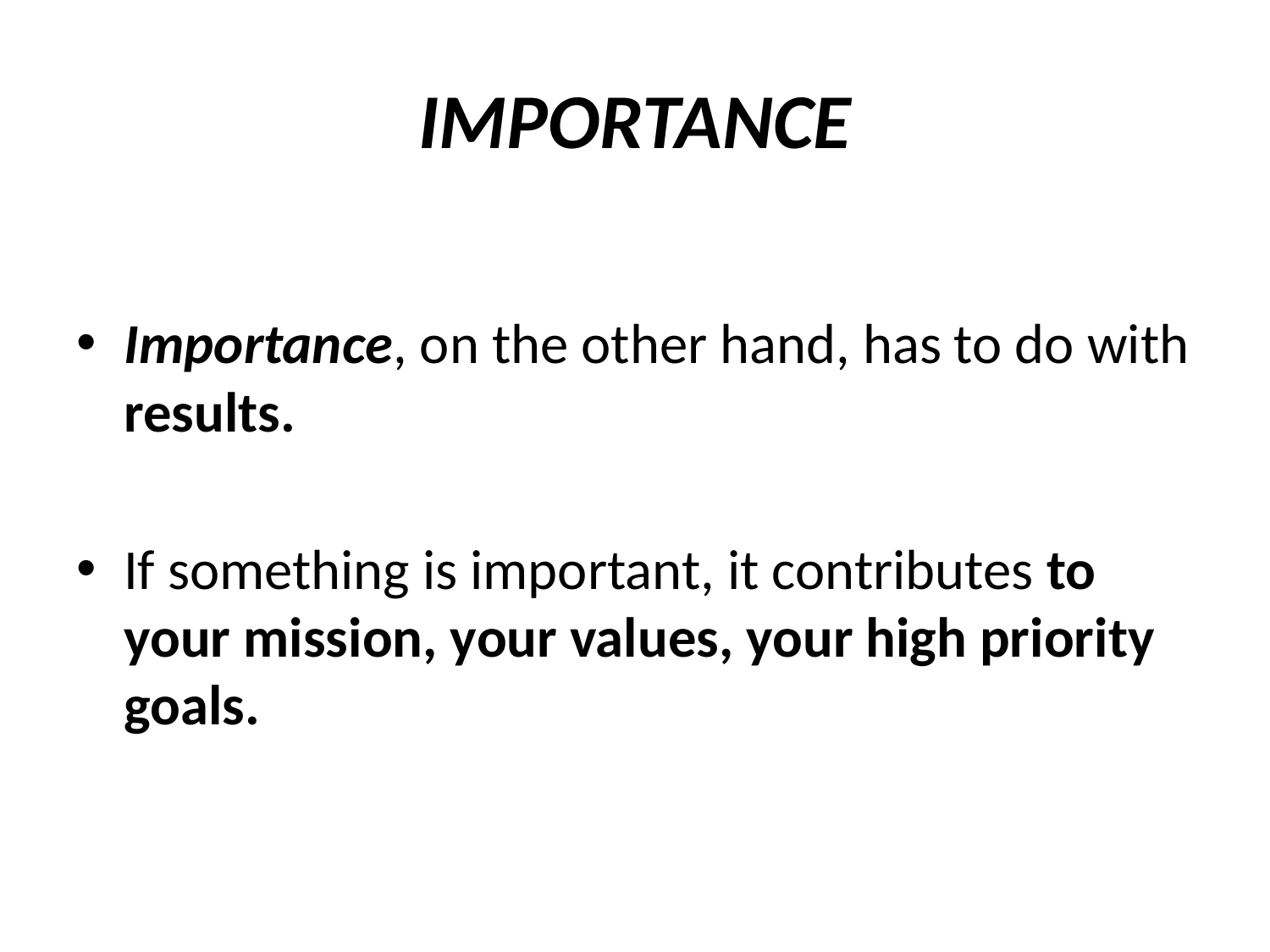

# IMPORTANCE

Importance, on the other hand, has to do with results.

If something is important, it contributes to your mission, your values, your high priority goals.